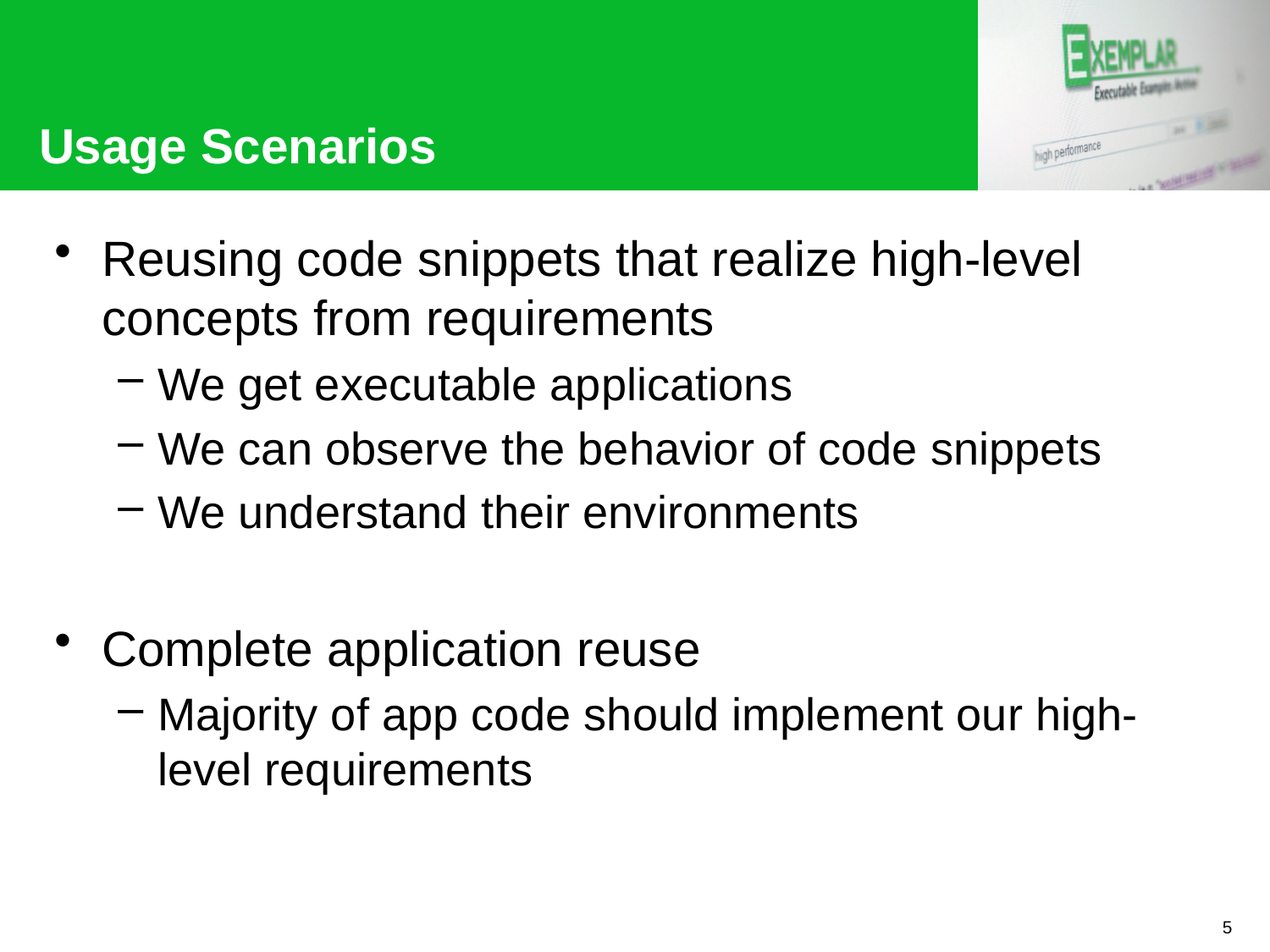

# Usage Scenarios
Reusing code snippets that realize high-level concepts from requirements
We get executable applications
We can observe the behavior of code snippets
We understand their environments

Complete application reuse
Majority of app code should implement our high-level requirements
5